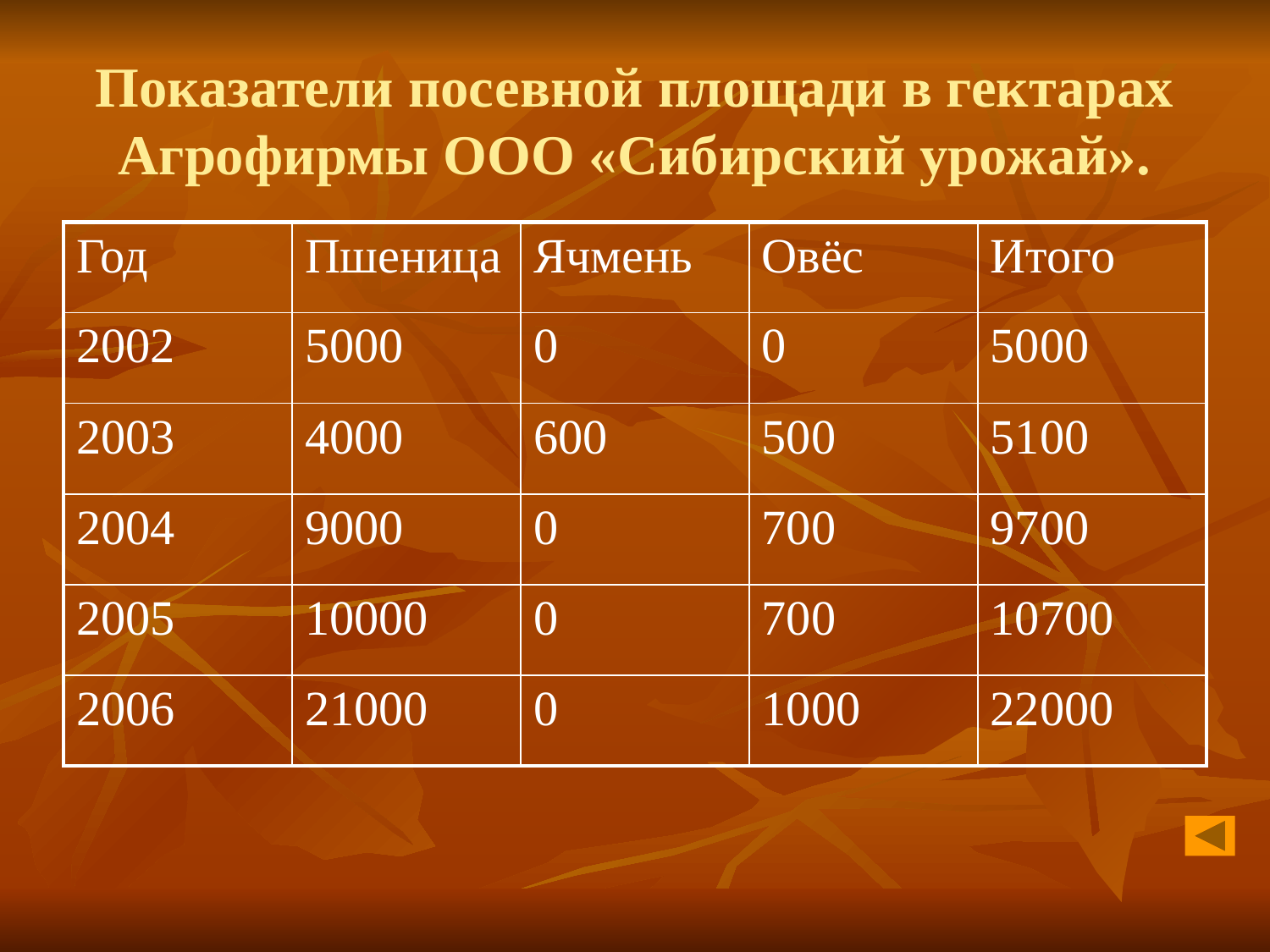

# Показатели посевной площади в гектарах Агрофирмы ООО «Сибирский урожай».
| Год | Пшеница | Ячмень | Овёс | Итого |
| --- | --- | --- | --- | --- |
| 2002 | 5000 | 0 | 0 | 5000 |
| 2003 | 4000 | 600 | 500 | 5100 |
| 2004 | 9000 | 0 | 700 | 9700 |
| 2005 | 10000 | 0 | 700 | 10700 |
| 2006 | 21000 | 0 | 1000 | 22000 |